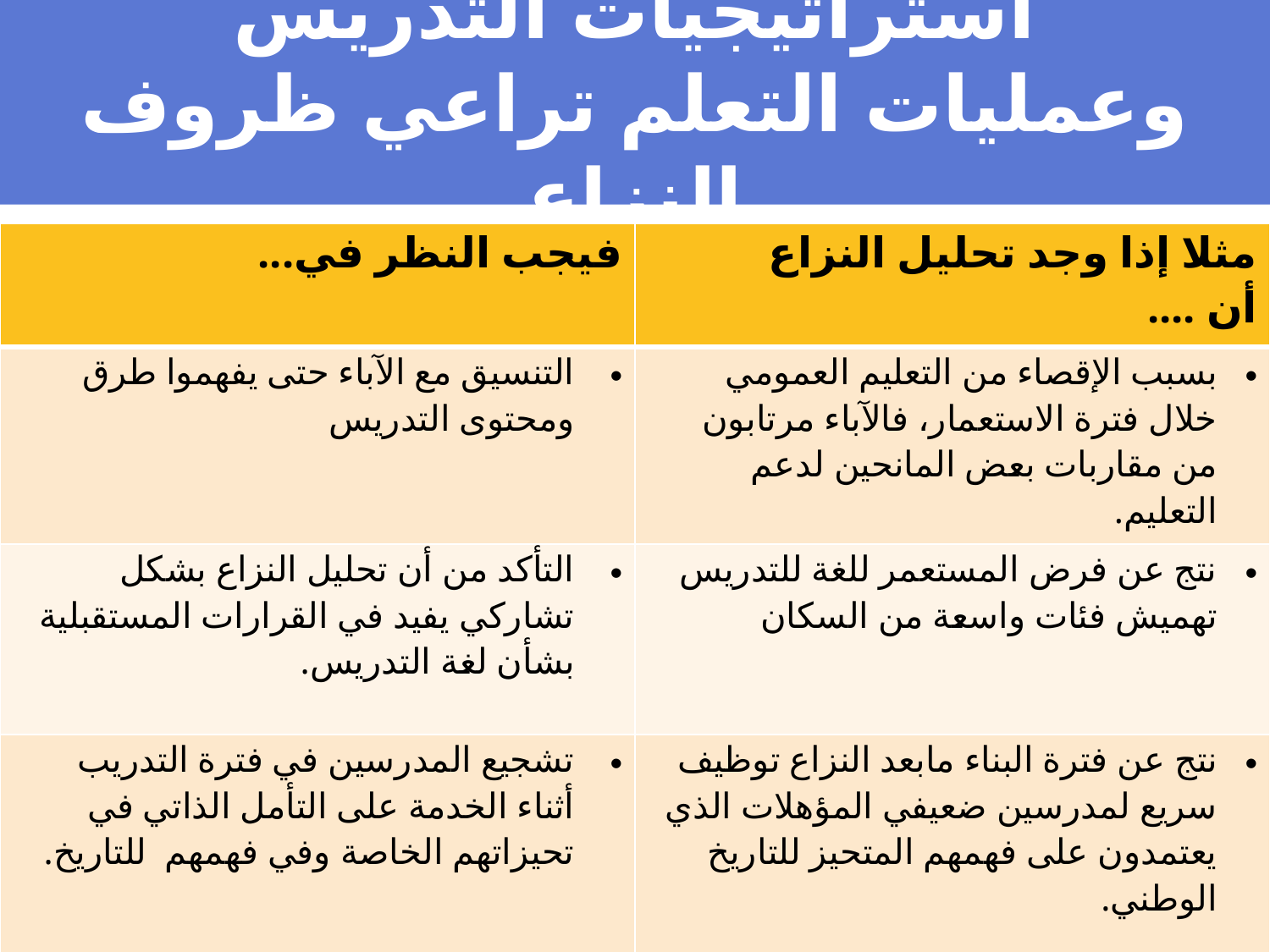

# استراتيجيات التدريس وعمليات التعلم تراعي ظروف النزاع
| فيجب النظر في... | مثلا إذا وجد تحليل النزاع أن .... |
| --- | --- |
| التنسيق مع الآباء حتى يفهموا طرق ومحتوى التدريس | بسبب الإقصاء من التعليم العمومي خلال فترة الاستعمار، فالآباء مرتابون من مقاربات بعض المانحين لدعم التعليم. |
| التأكد من أن تحليل النزاع بشكل تشاركي يفيد في القرارات المستقبلية بشأن لغة التدريس. | نتج عن فرض المستعمر للغة للتدريس تهميش فئات واسعة من السكان |
| تشجيع المدرسين في فترة التدريب أثناء الخدمة على التأمل الذاتي في تحيزاتهم الخاصة وفي فهمهم للتاريخ. | نتج عن فترة البناء مابعد النزاع توظيف سريع لمدرسين ضعيفي المؤهلات الذي يعتمدون على فهمهم المتحيز للتاريخ الوطني. |